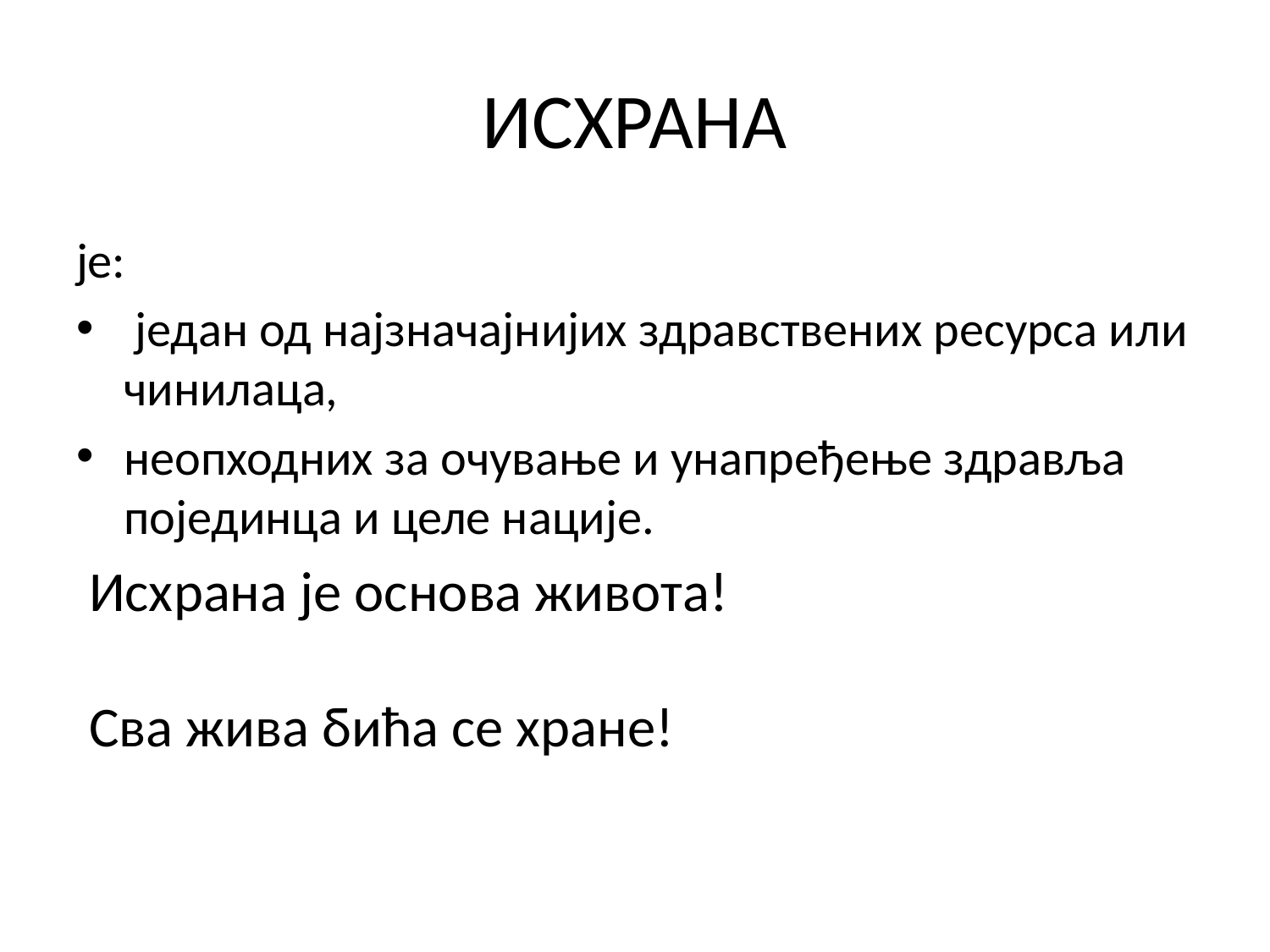

# ИСХРАНА
је:
 један од најзначајнијих здравствених ресурса или чинилаца,
неопходних за очување и унапређење здравља појединца и целе нације.
 Исхрана је основа живота!
 Сва жива бића се хране!